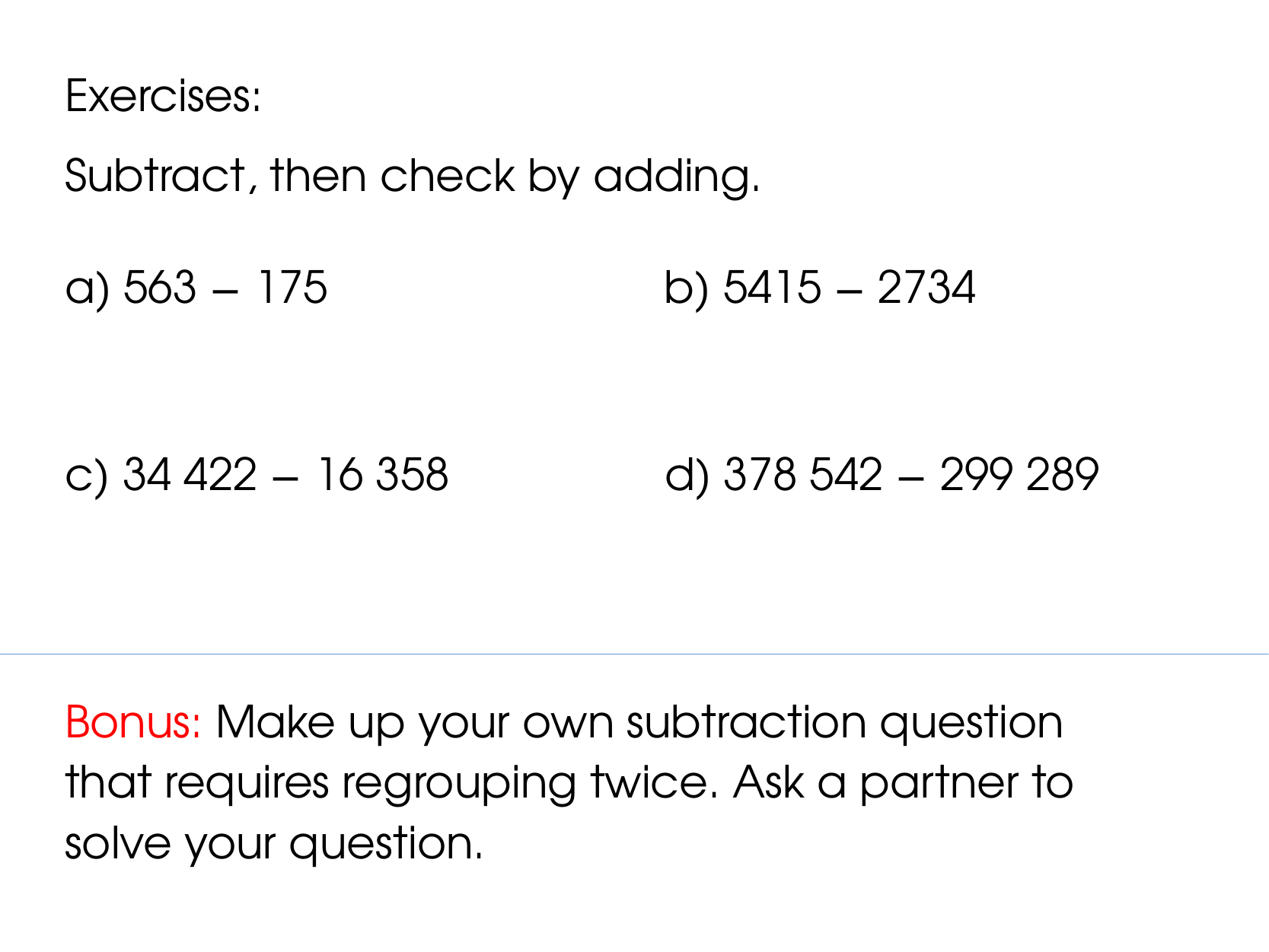

Exercises:
Subtract, then check by adding.
a) 563 − 175
b) 5415 − 2734
c) 34 422 − 16 358
d) 378 542 − 299 289
Bonus: Make up your own subtraction question that requires regrouping twice. Ask a partner to solve your question.